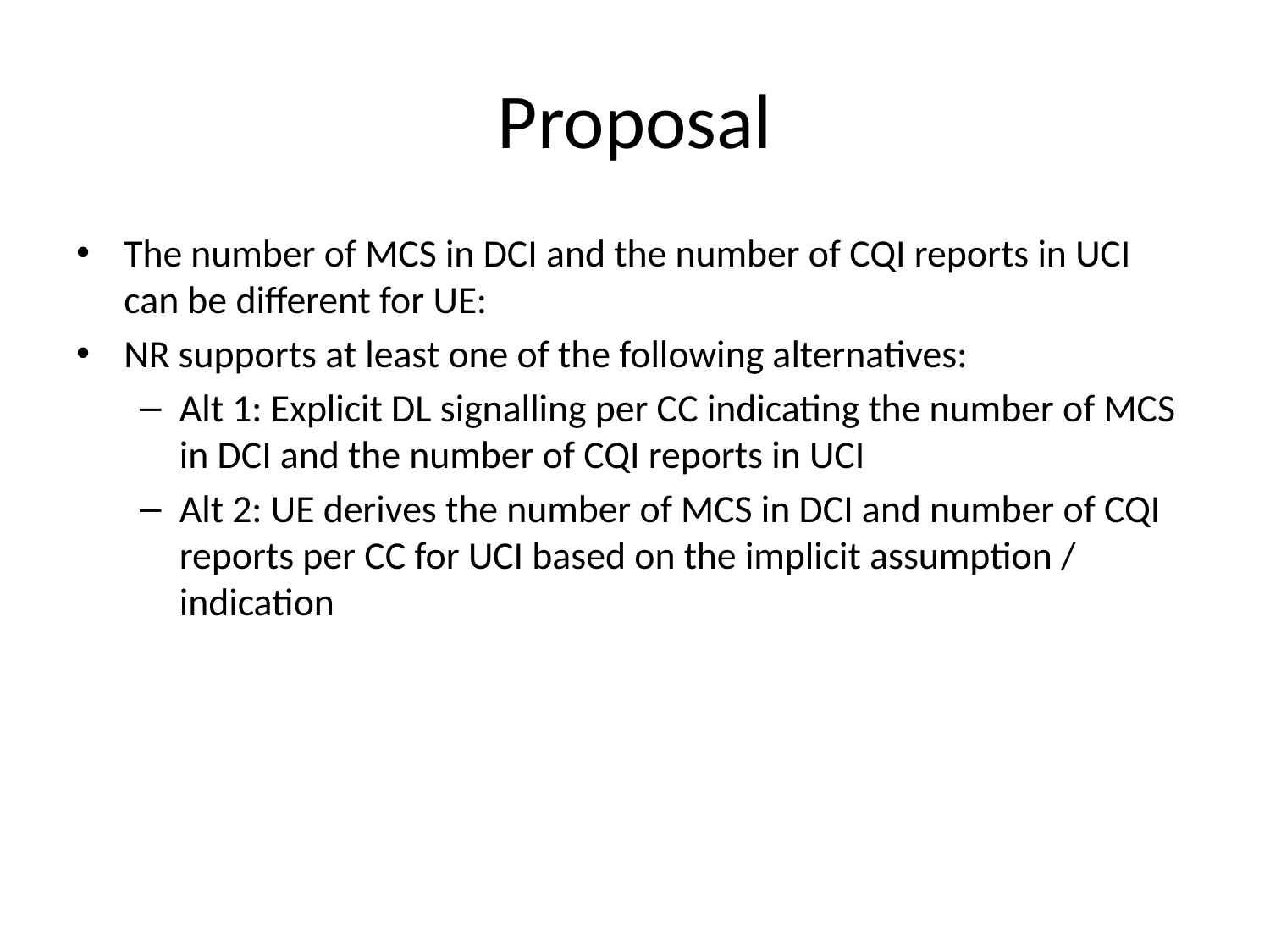

# Proposal
The number of MCS in DCI and the number of CQI reports in UCI can be different for UE:
NR supports at least one of the following alternatives:
Alt 1: Explicit DL signalling per CC indicating the number of MCS in DCI and the number of CQI reports in UCI
Alt 2: UE derives the number of MCS in DCI and number of CQI reports per CC for UCI based on the implicit assumption / indication